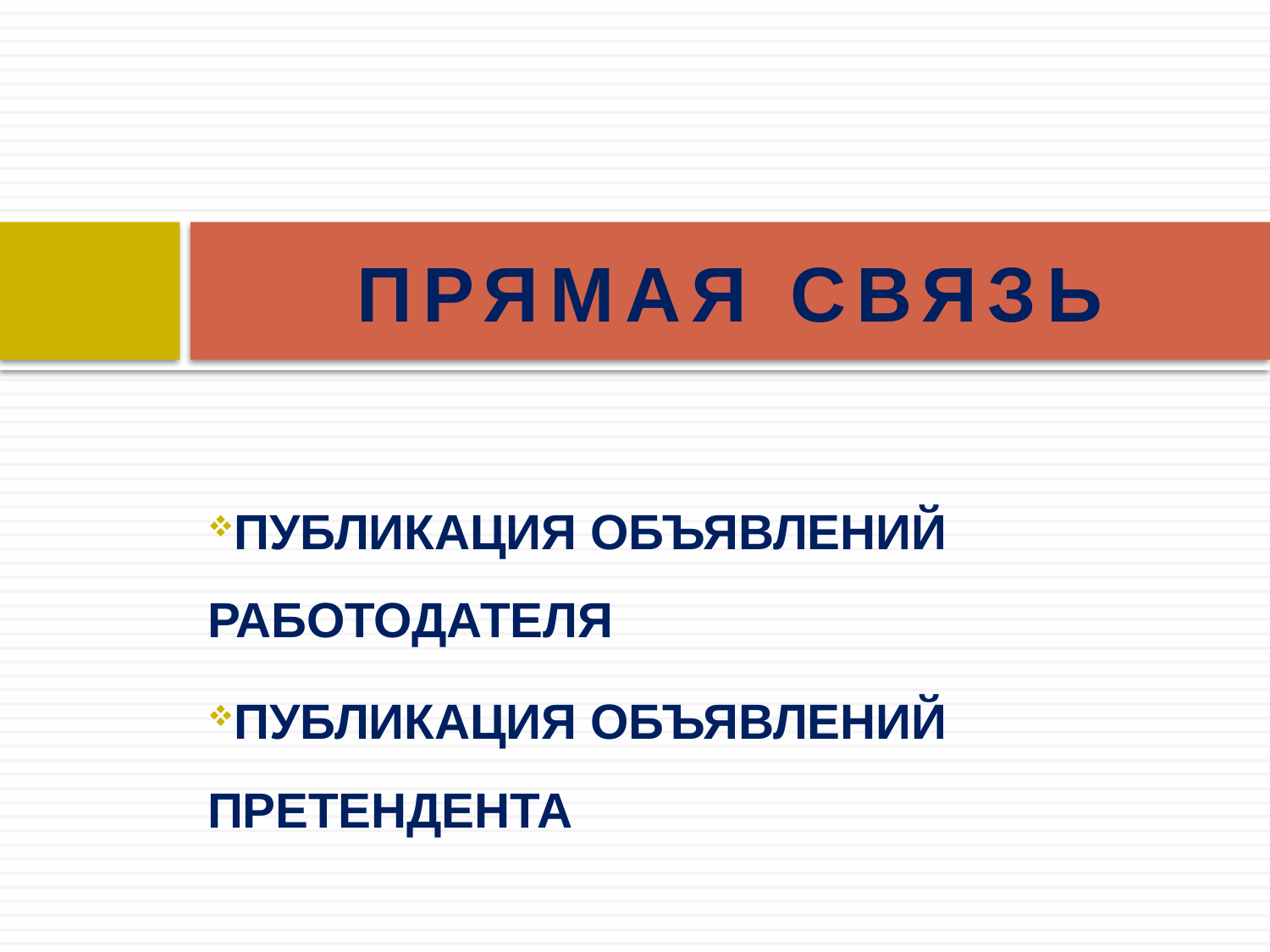

# ПРЯМАЯ СВЯЗЬ
ПУБЛИКАЦИЯ ОБЪЯВЛЕНИЙ РАБОТОДАТЕЛЯ
ПУБЛИКАЦИЯ ОБЪЯВЛЕНИЙ ПРЕТЕНДЕНТА